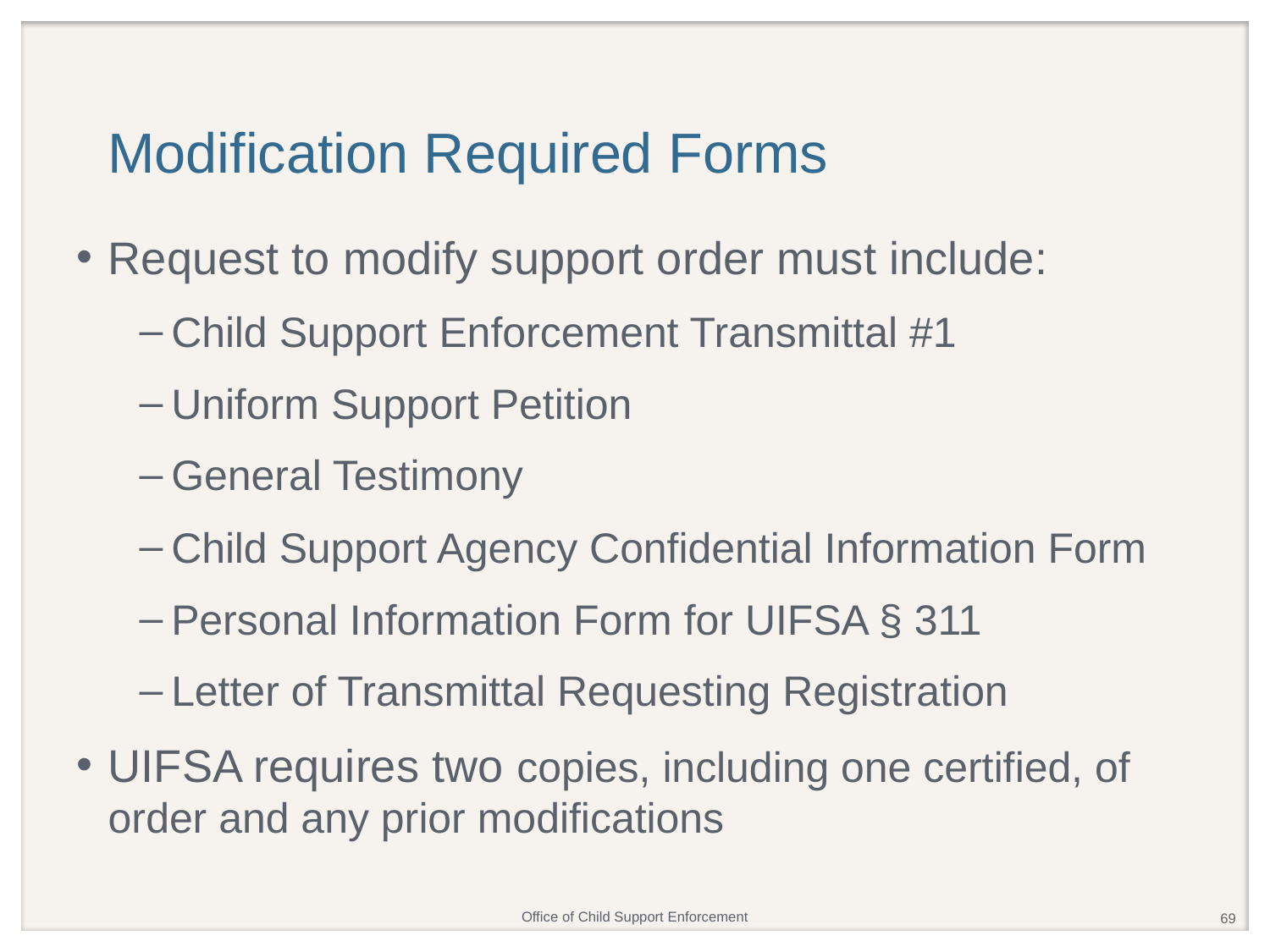

# Modification Required Forms
Request to modify support order must include:
Child Support Enforcement Transmittal #1
Uniform Support Petition
General Testimony
Child Support Agency Confidential Information Form
Personal Information Form for UIFSA § 311
Letter of Transmittal Requesting Registration
UIFSA requires two copies, including one certified, of order and any prior modifications

69